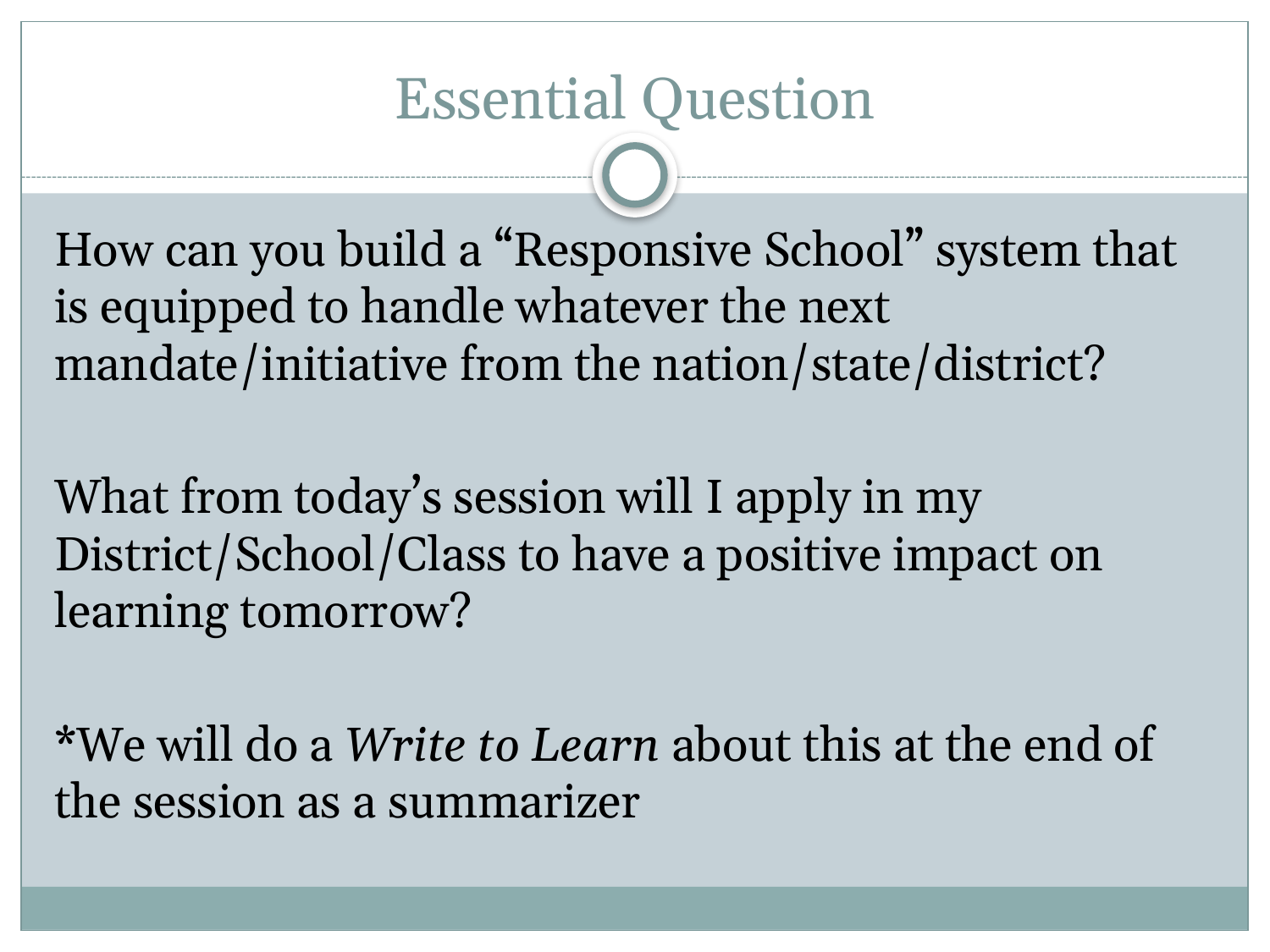

# Essential Question
How can you build a “Responsive School” system that is equipped to handle whatever the next mandate/initiative from the nation/state/district?

What from today’s session will I apply in my District/School/Class to have a positive impact on learning tomorrow?

*We will do a Write to Learn about this at the end of the session as a summarizer